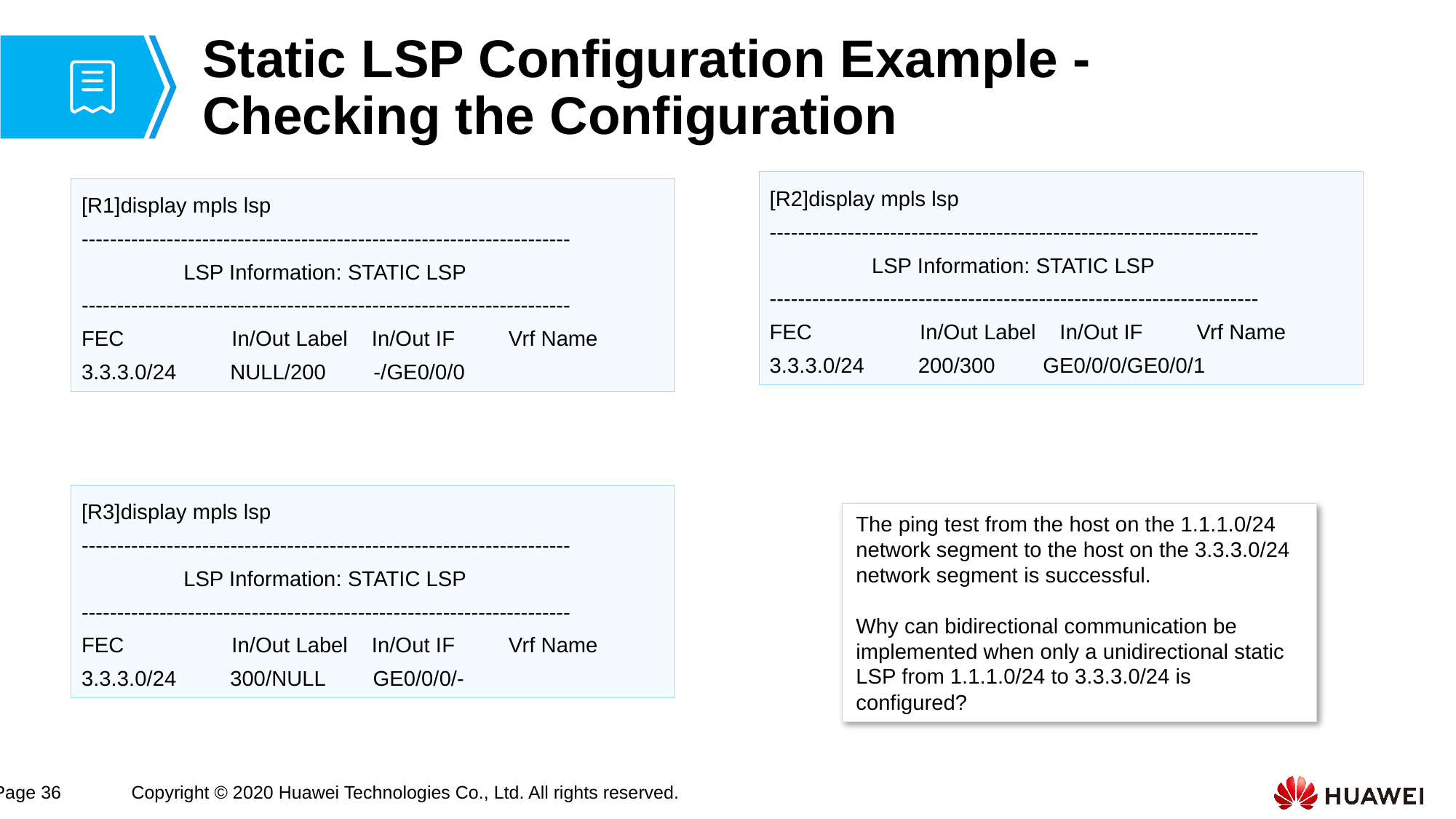

# Static LSP Configuration Example - Checking the Configuration
[R2]display mpls lsp
---------------------------------------------------------------------
                 LSP Information: STATIC LSP
---------------------------------------------------------------------
FEC                  In/Out Label    In/Out IF         Vrf Name
3.3.3.0/24         200/300        GE0/0/0/GE0/0/1
[R1]display mpls lsp
---------------------------------------------------------------------
                 LSP Information: STATIC LSP
---------------------------------------------------------------------
FEC                  In/Out Label    In/Out IF         Vrf Name
3.3.3.0/24         NULL/200        -/GE0/0/0
[R3]display mpls lsp
---------------------------------------------------------------------
                 LSP Information: STATIC LSP
---------------------------------------------------------------------
FEC                  In/Out Label    In/Out IF         Vrf Name
3.3.3.0/24         300/NULL        GE0/0/0/-

The ping test from the host on the 1.1.1.0/24 network segment to the host on the 3.3.3.0/24 network segment is successful.

Why can bidirectional communication be implemented when only a unidirectional static LSP from 1.1.1.0/24 to 3.3.3.0/24 is configured?